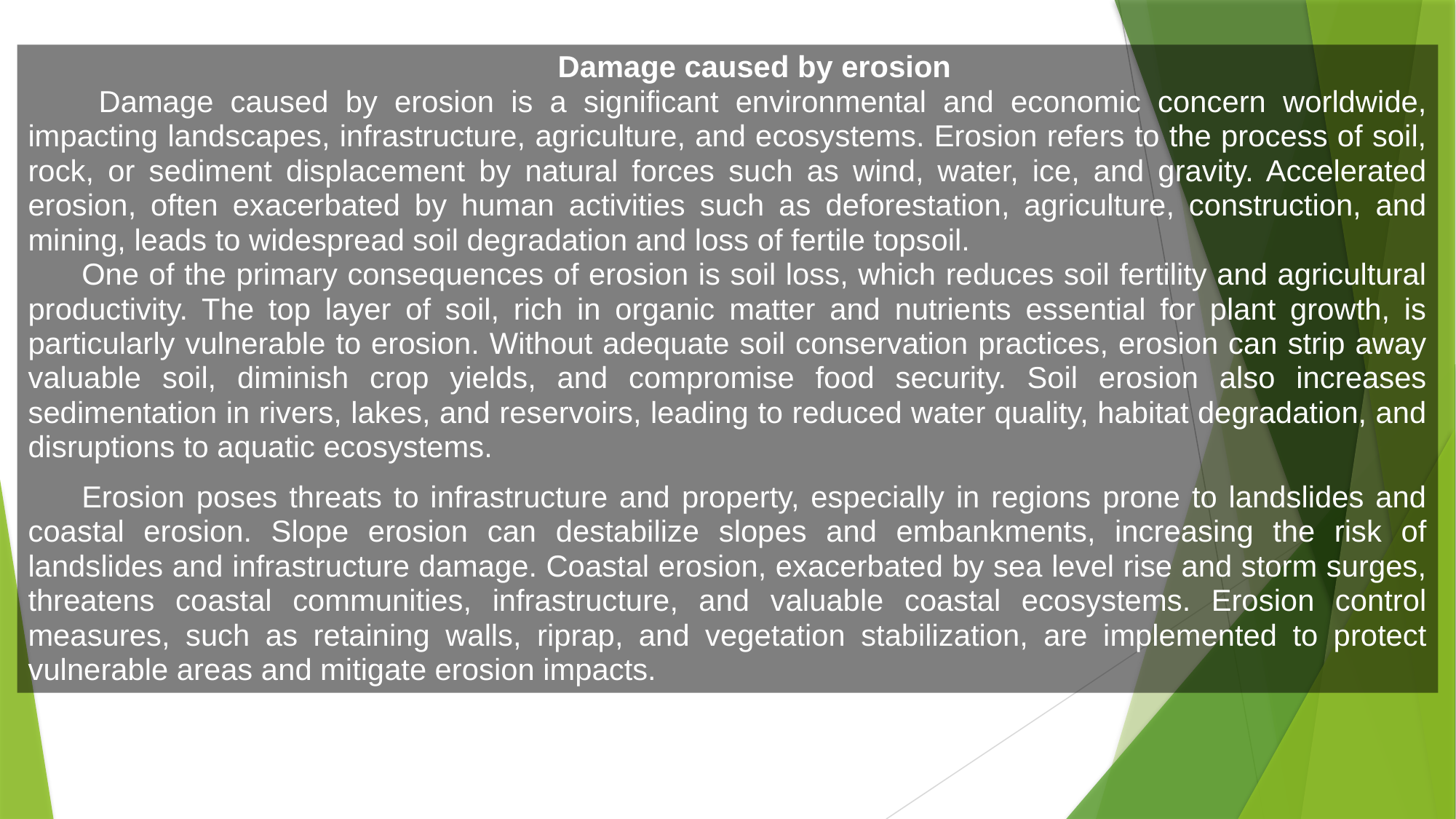

Damage caused by erosion
 Damage caused by erosion is a significant environmental and economic concern worldwide, impacting landscapes, infrastructure, agriculture, and ecosystems. Erosion refers to the process of soil, rock, or sediment displacement by natural forces such as wind, water, ice, and gravity. Accelerated erosion, often exacerbated by human activities such as deforestation, agriculture, construction, and mining, leads to widespread soil degradation and loss of fertile topsoil.
One of the primary consequences of erosion is soil loss, which reduces soil fertility and agricultural productivity. The top layer of soil, rich in organic matter and nutrients essential for plant growth, is particularly vulnerable to erosion. Without adequate soil conservation practices, erosion can strip away valuable soil, diminish crop yields, and compromise food security. Soil erosion also increases sedimentation in rivers, lakes, and reservoirs, leading to reduced water quality, habitat degradation, and disruptions to aquatic ecosystems.
Erosion poses threats to infrastructure and property, especially in regions prone to landslides and coastal erosion. Slope erosion can destabilize slopes and embankments, increasing the risk of landslides and infrastructure damage. Coastal erosion, exacerbated by sea level rise and storm surges, threatens coastal communities, infrastructure, and valuable coastal ecosystems. Erosion control measures, such as retaining walls, riprap, and vegetation stabilization, are implemented to protect vulnerable areas and mitigate erosion impacts.